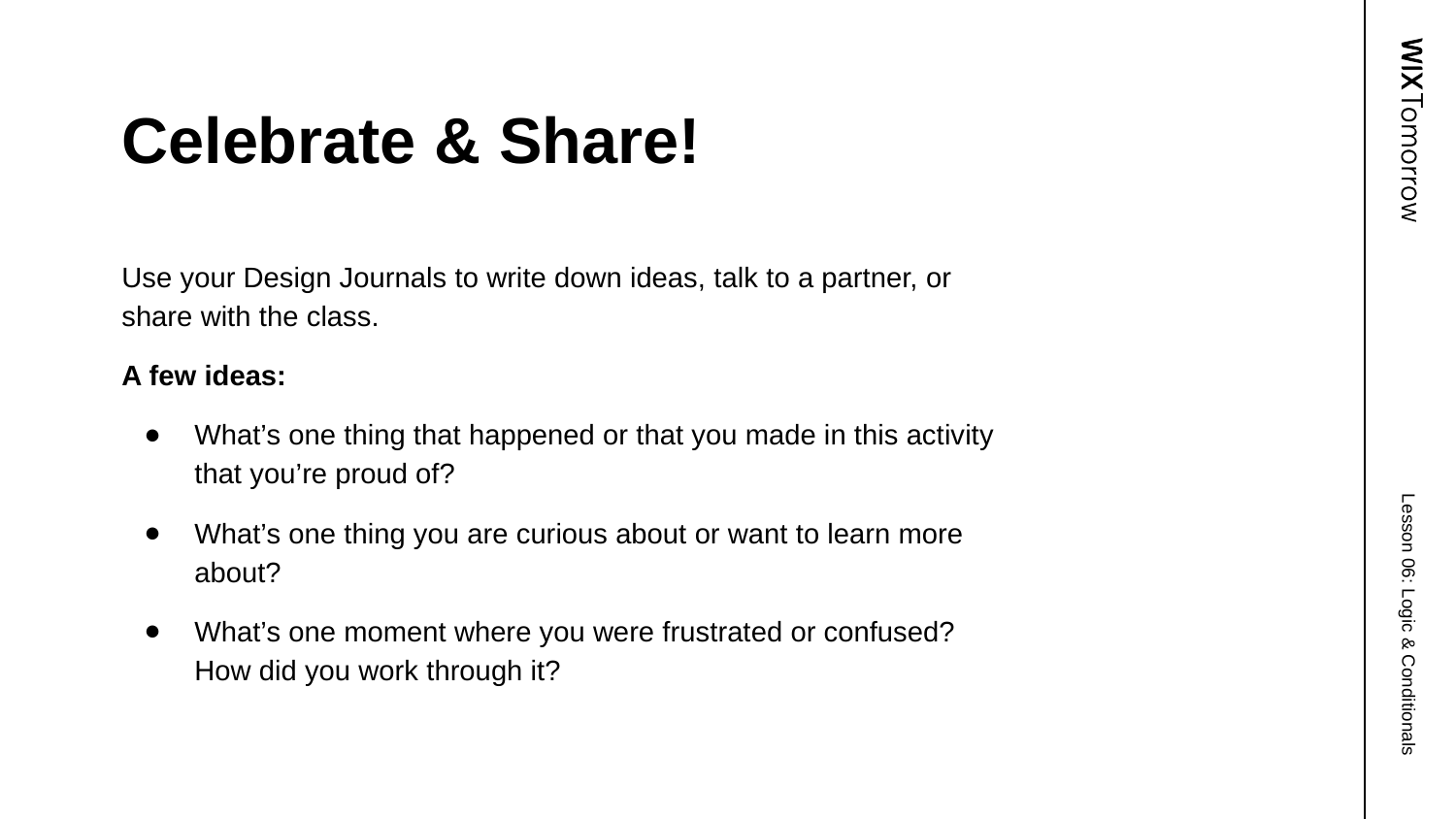

# Celebrate & Share!

Use your Design Journals to write down ideas, talk to a partner, or share with the class.
A few ideas:
What’s one thing that happened or that you made in this activity that you’re proud of?
What’s one thing you are curious about or want to learn more about?
What’s one moment where you were frustrated or confused? How did you work through it?